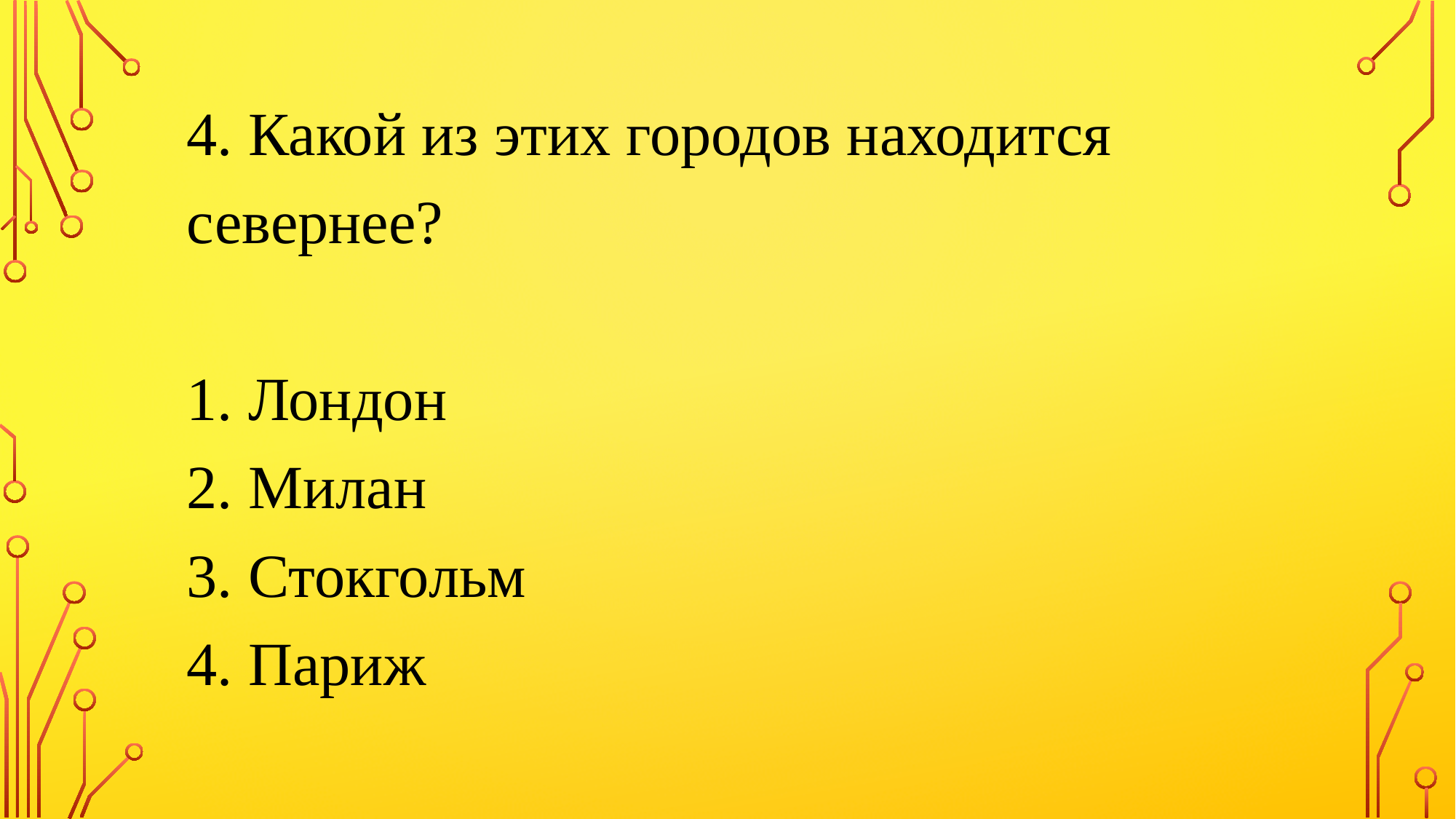

4. Какой из этих городов находится севернее?
1. Лондон
2. Милан
3. Стокгольм
4. Париж